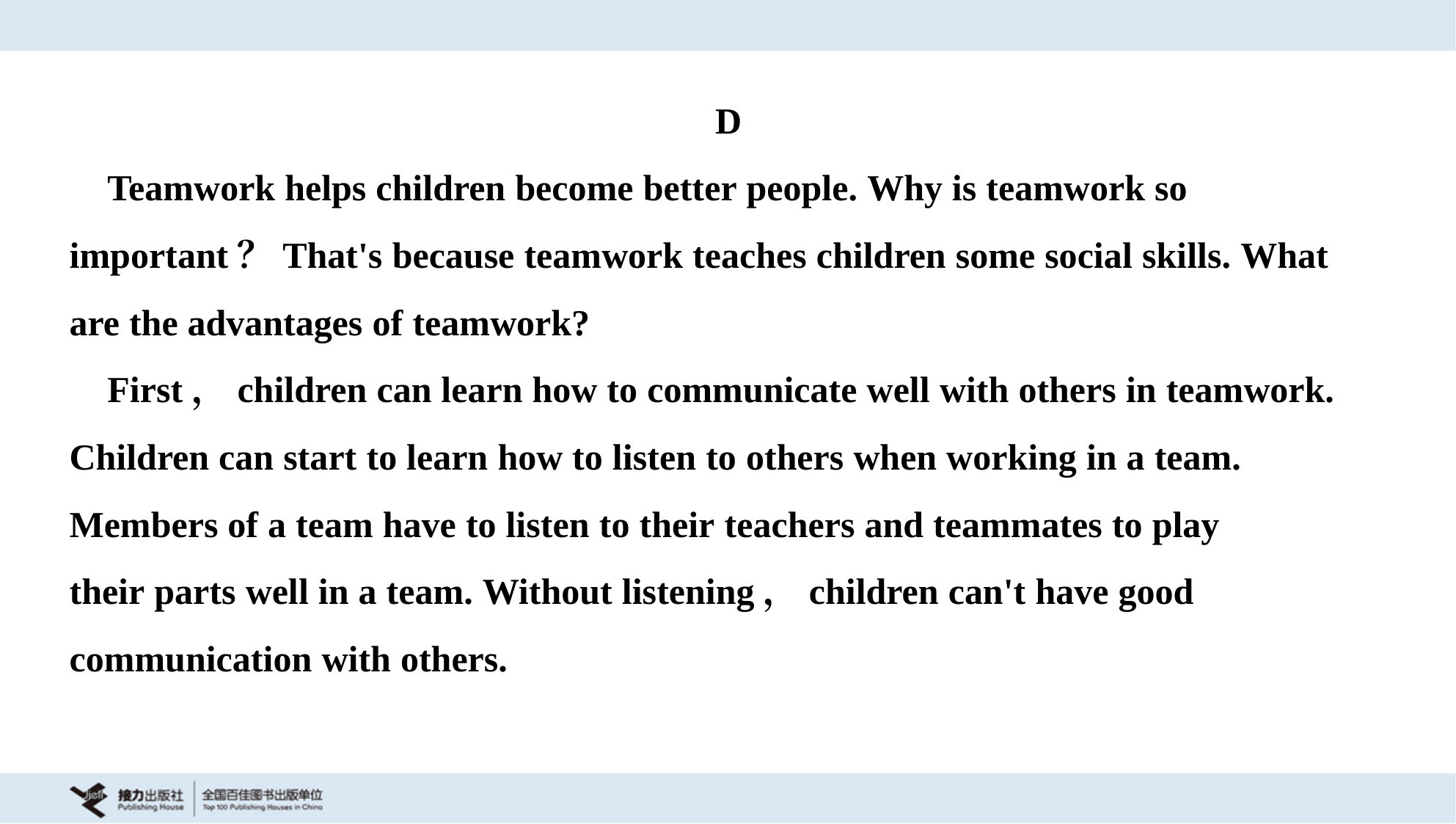

D
    Teamwork helps children become better people. Why is teamwork so
important？That's because teamwork teaches children some social skills. What
are the advantages of teamwork?
    First，children can learn how to communicate well with others in teamwork.
Children can start to learn how to listen to others when working in a team.
Members of a team have to listen to their teachers and teammates to play
their parts well in a team. Without listening，children can't have good
communication with others.